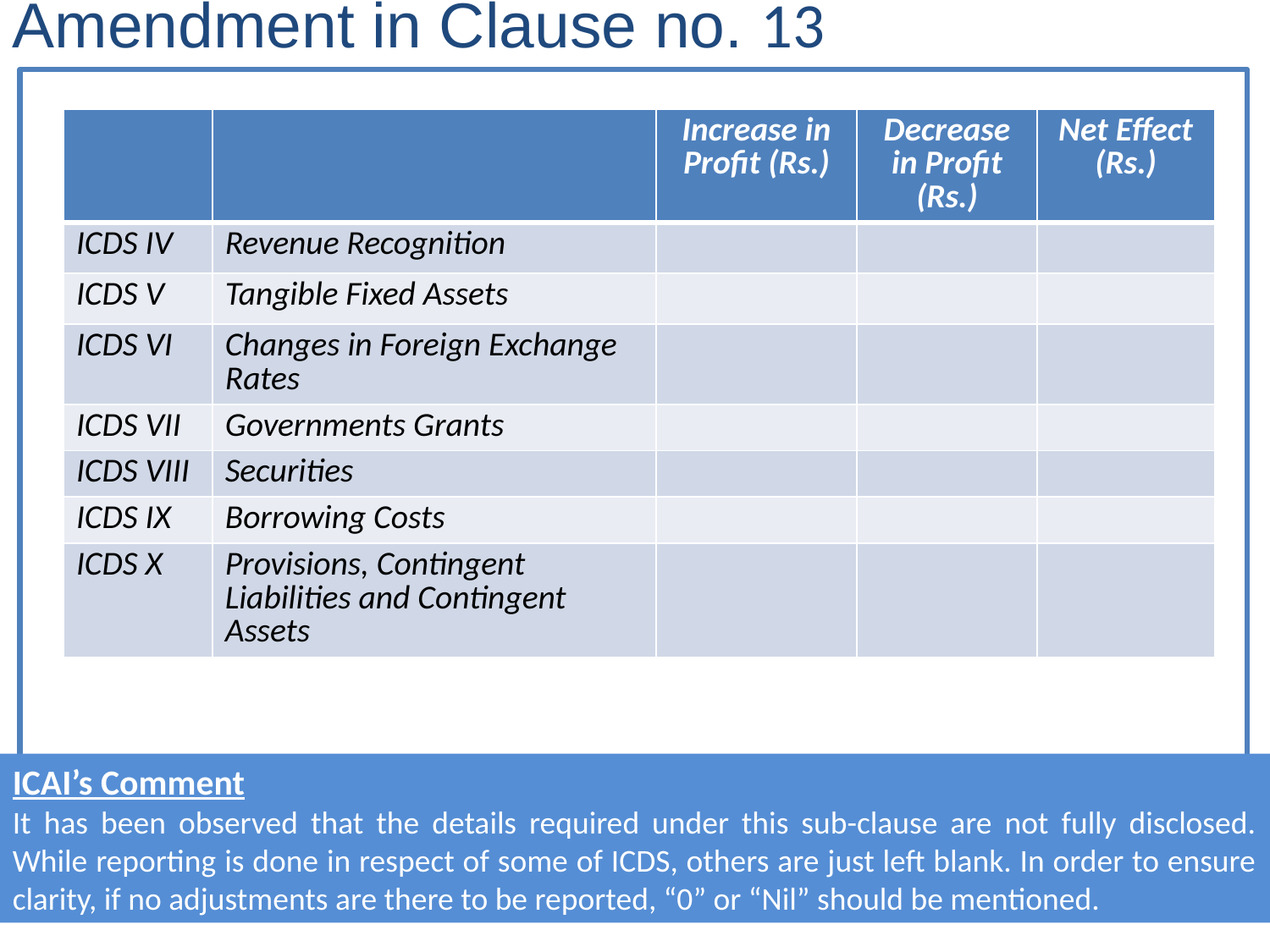

Amendment in Clause no. 13

|  |  | Increase in Profit (Rs.) | Decrease in Profit (Rs.) | Net Effect (Rs.) |
| --- | --- | --- | --- | --- |
| ICDS IV | Revenue Recognition |  |  |  |
| ICDS V | Tangible Fixed Assets |  |  |  |
| ICDS VI | Changes in Foreign Exchange Rates |  |  |  |
| ICDS VII | Governments Grants |  |  |  |
| ICDS VIII | Securities |  |  |  |
| ICDS IX | Borrowing Costs |  |  |  |
| ICDS X | Provisions, Contingent Liabilities and Contingent Assets |  |  |  |
ICAI’s Comment
It has been observed that the details required under this sub-clause are not fully disclosed. While reporting is done in respect of some of ICDS, others are just left blank. In order to ensure clarity, if no adjustments are there to be reported, “0” or “Nil” should be mentioned.
132